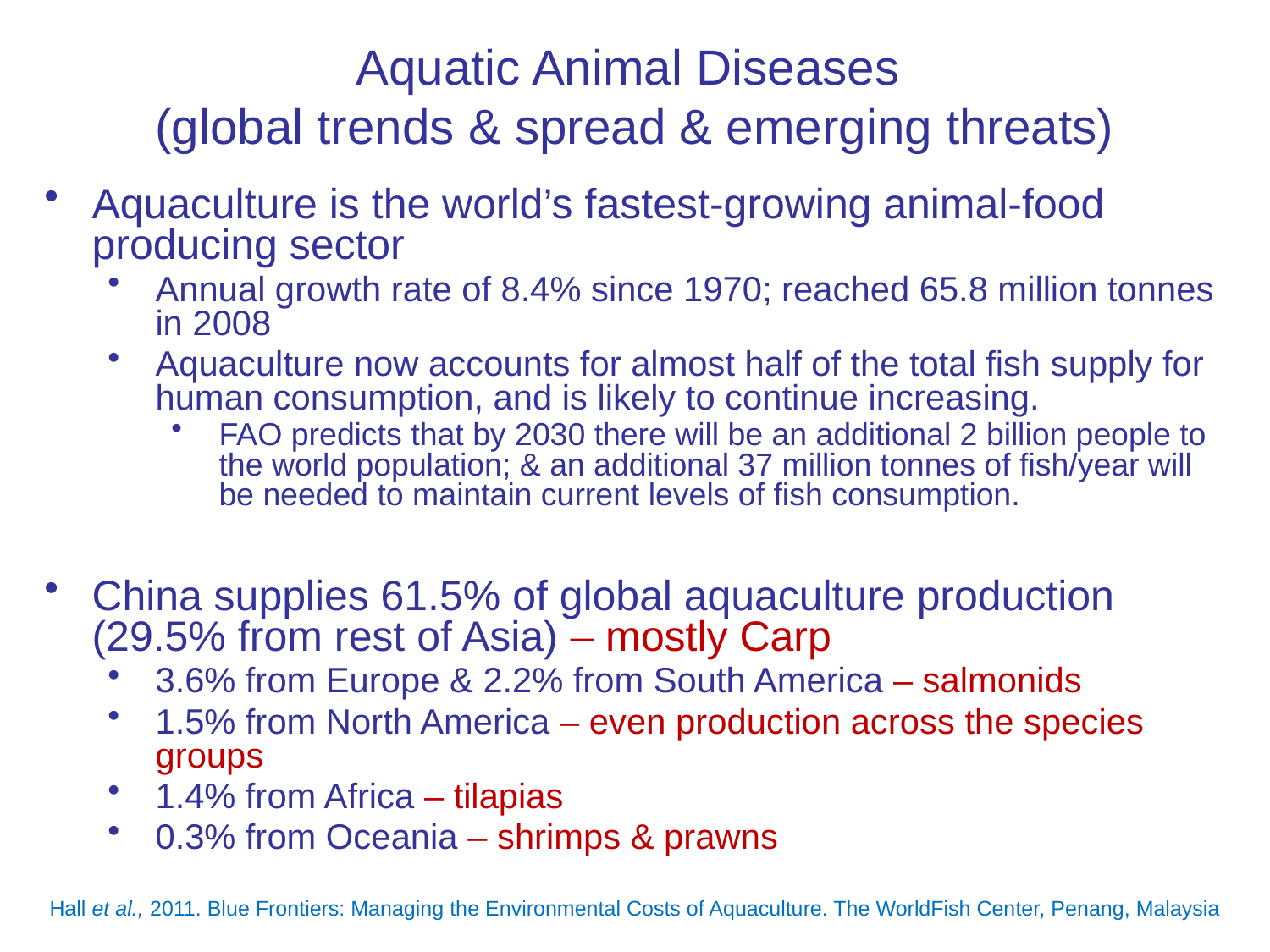

Aquatic Animal Diseases
(global trends & spread & emerging threats)
Aquaculture is the world’s fastest-growing animal-food producing sector
Annual growth rate of 8.4% since 1970; reached 65.8 million tonnes in 2008
Aquaculture now accounts for almost half of the total fish supply for human consumption, and is likely to continue increasing.
FAO predicts that by 2030 there will be an additional 2 billion people to the world population; & an additional 37 million tonnes of fish/year will be needed to maintain current levels of fish consumption.

China supplies 61.5% of global aquaculture production (29.5% from rest of Asia) – mostly Carp
3.6% from Europe & 2.2% from South America – salmonids
1.5% from North America – even production across the species groups
1.4% from Africa – tilapias
0.3% from Oceania – shrimps & prawns
Hall et al., 2011. Blue Frontiers: Managing the Environmental Costs of Aquaculture. The WorldFish Center, Penang, Malaysia